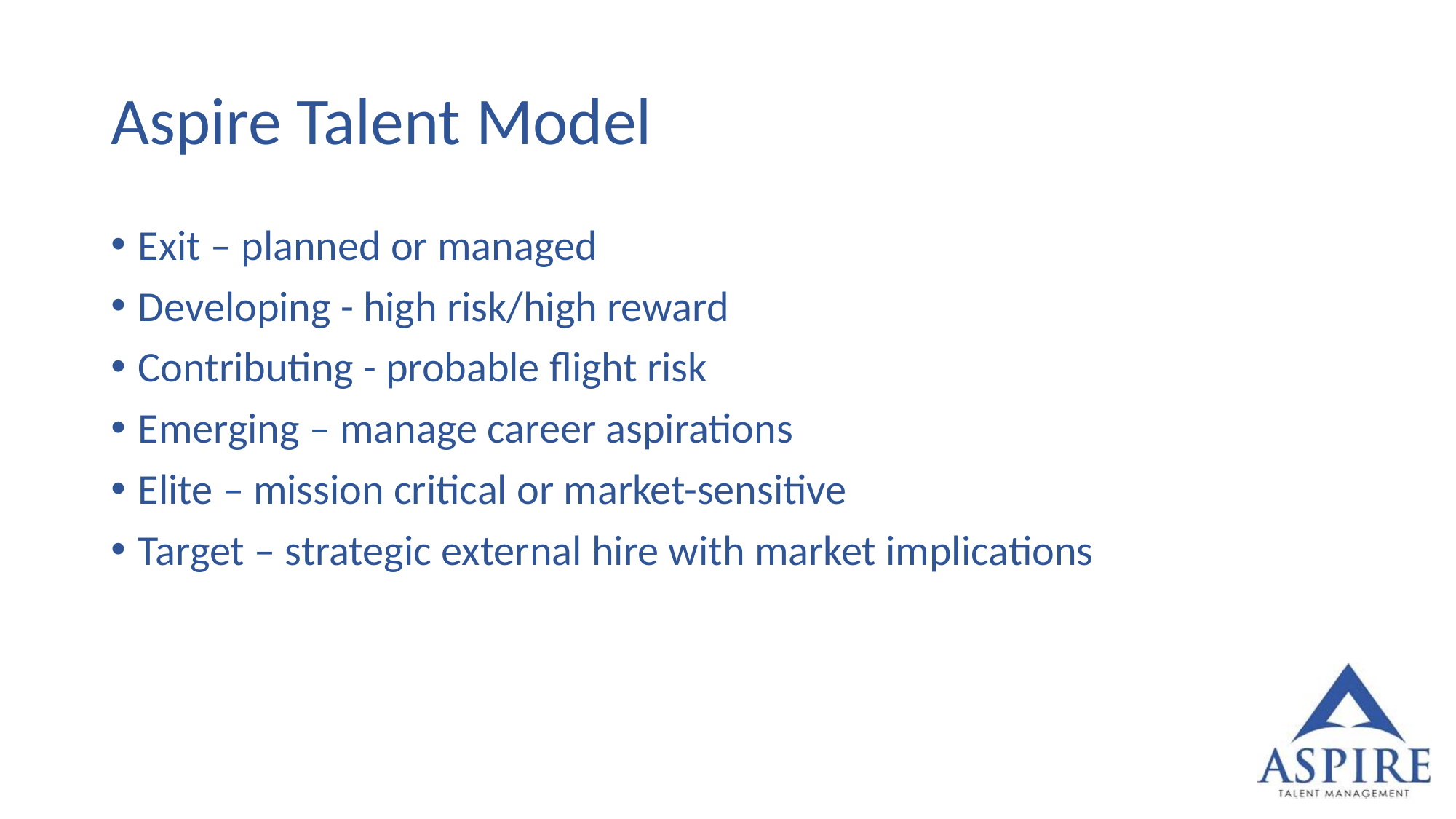

# Aspire Talent Model
Exit – planned or managed
Developing - high risk/high reward
Contributing - probable flight risk
Emerging – manage career aspirations
Elite – mission critical or market-sensitive
Target – strategic external hire with market implications